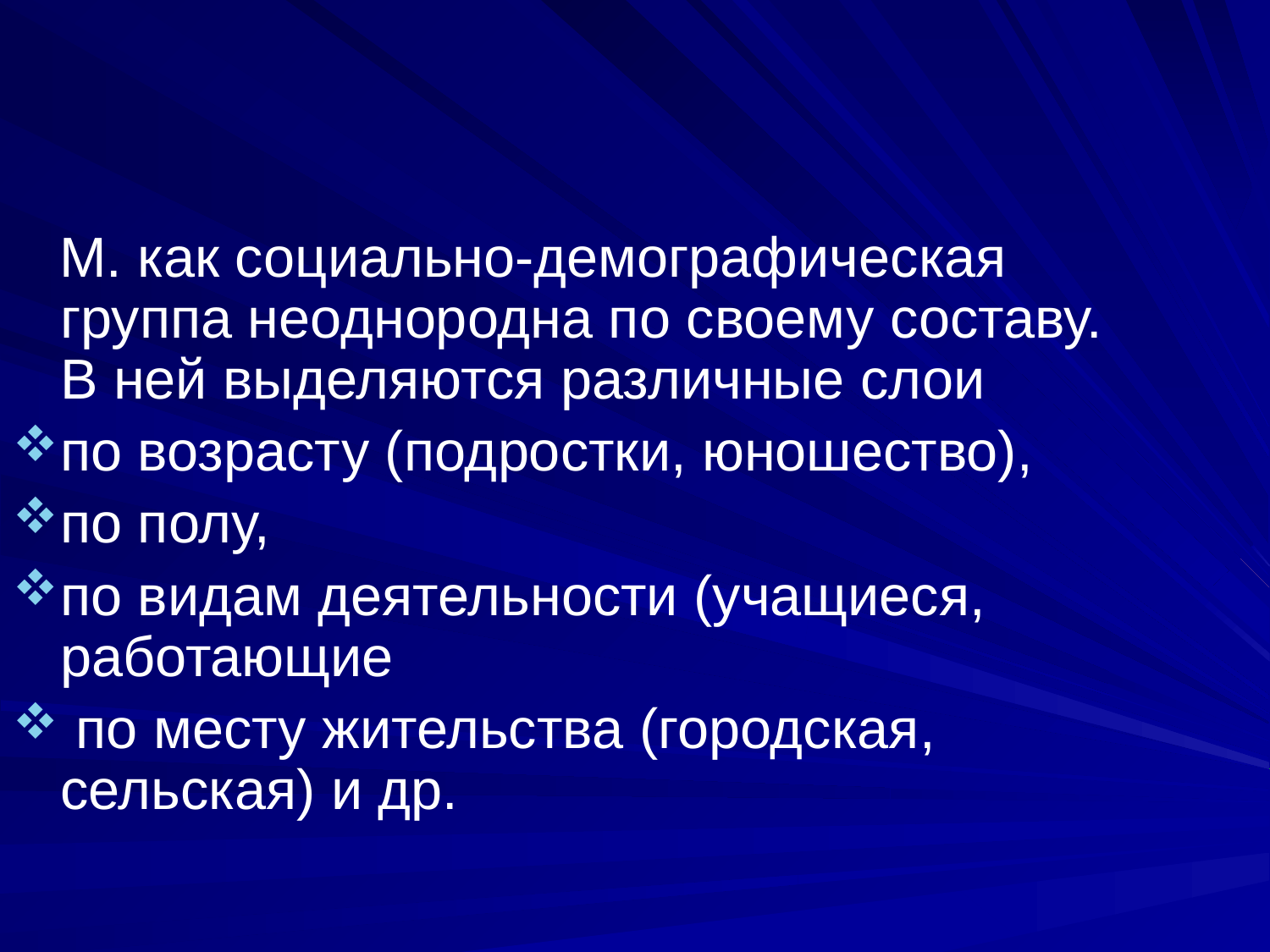

М. как социально-демографическая группа неоднородна по своему составу. В ней выделяются различные слои
по возрасту (подростки, юношество),
по полу,
по видам деятельности (учащиеся, работающие
 по месту жительства (городская, сельская) и др.